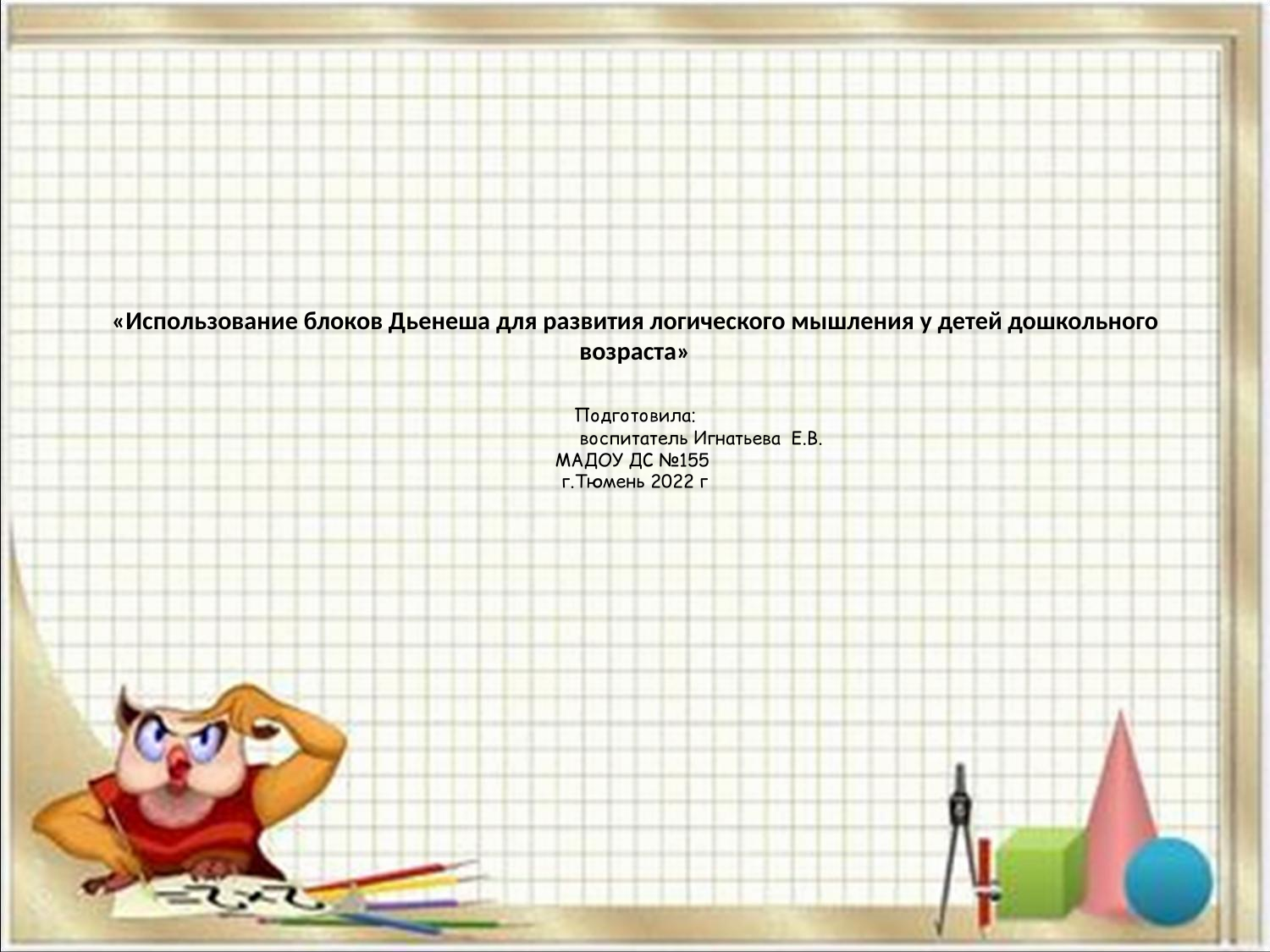

# «Использование блоков Дьенеша для развития логического мышления у детей дошкольного возраста» Подготовила: воспитатель Игнатьева  Е.В. МАДОУ ДС №155 г.Тюмень 2022 г